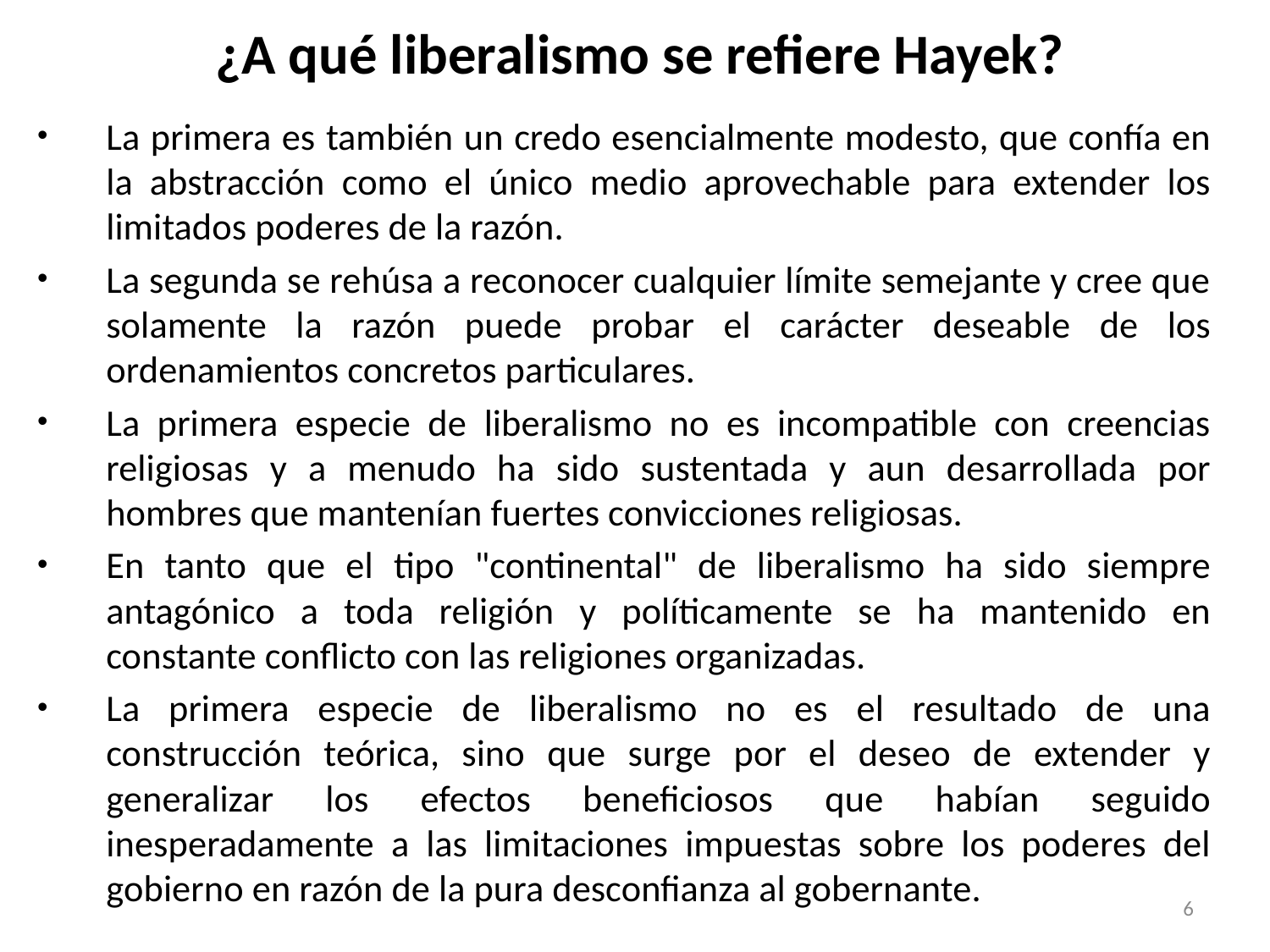

# ¿A qué liberalismo se refiere Hayek?
La primera es también un credo esencialmente modesto, que confía en la abstracción como el único medio aprovechable para extender los limitados poderes de la razón.
La segunda se rehúsa a reconocer cualquier límite semejante y cree que solamente la razón puede probar el carácter deseable de los ordenamientos concretos particulares.
La primera especie de liberalismo no es incompatible con creencias religiosas y a menudo ha sido sustentada y aun desarrollada por hombres que mantenían fuertes convicciones religiosas.
En tanto que el tipo "continental" de liberalismo ha sido siempre antagónico a toda religión y políticamente se ha mantenido en constante conflicto con las religiones organizadas.
La primera especie de liberalismo no es el resultado de una construcción teórica, sino que surge por el deseo de extender y generalizar los efectos beneficiosos que habían seguido inesperadamente a las limitaciones impuestas sobre los poderes del gobierno en razón de la pura desconfianza al gobernante.

6